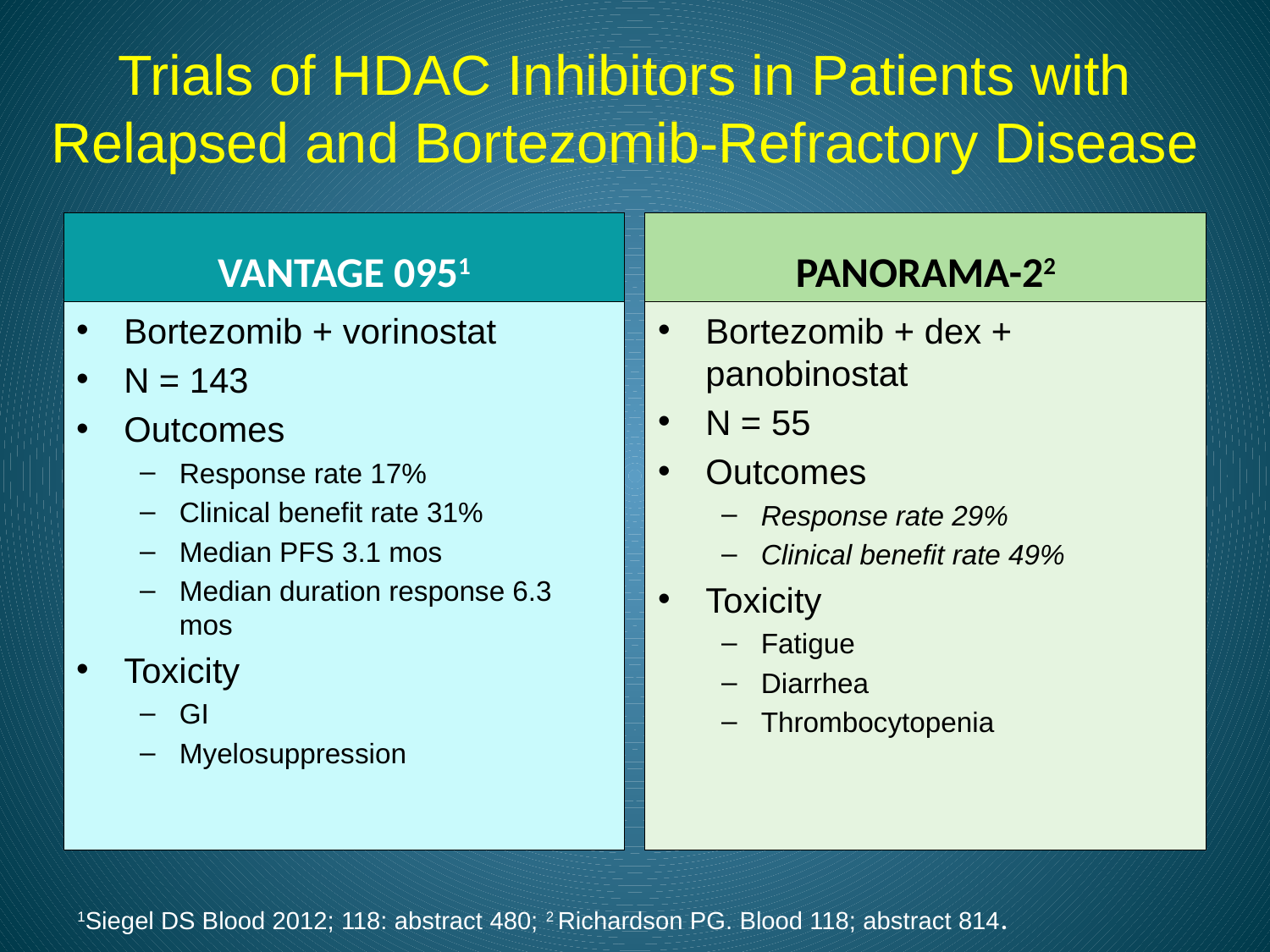

# Trials of HDAC Inhibitors in Patients with Relapsed and Bortezomib-Refractory Disease
VANTAGE 0951
PANORAMA-22
Bortezomib + vorinostat
N = 143
Outcomes
Response rate 17%
Clinical benefit rate 31%
Median PFS 3.1 mos
Median duration response 6.3 mos
Toxicity
GI
Myelosuppression

Bortezomib + dex + panobinostat
N = 55
Outcomes
Response rate 29%
Clinical benefit rate 49%
Toxicity
Fatigue
Diarrhea
Thrombocytopenia
1Siegel DS Blood 2012; 118: abstract 480; 2 Richardson PG. Blood 118; abstract 814.